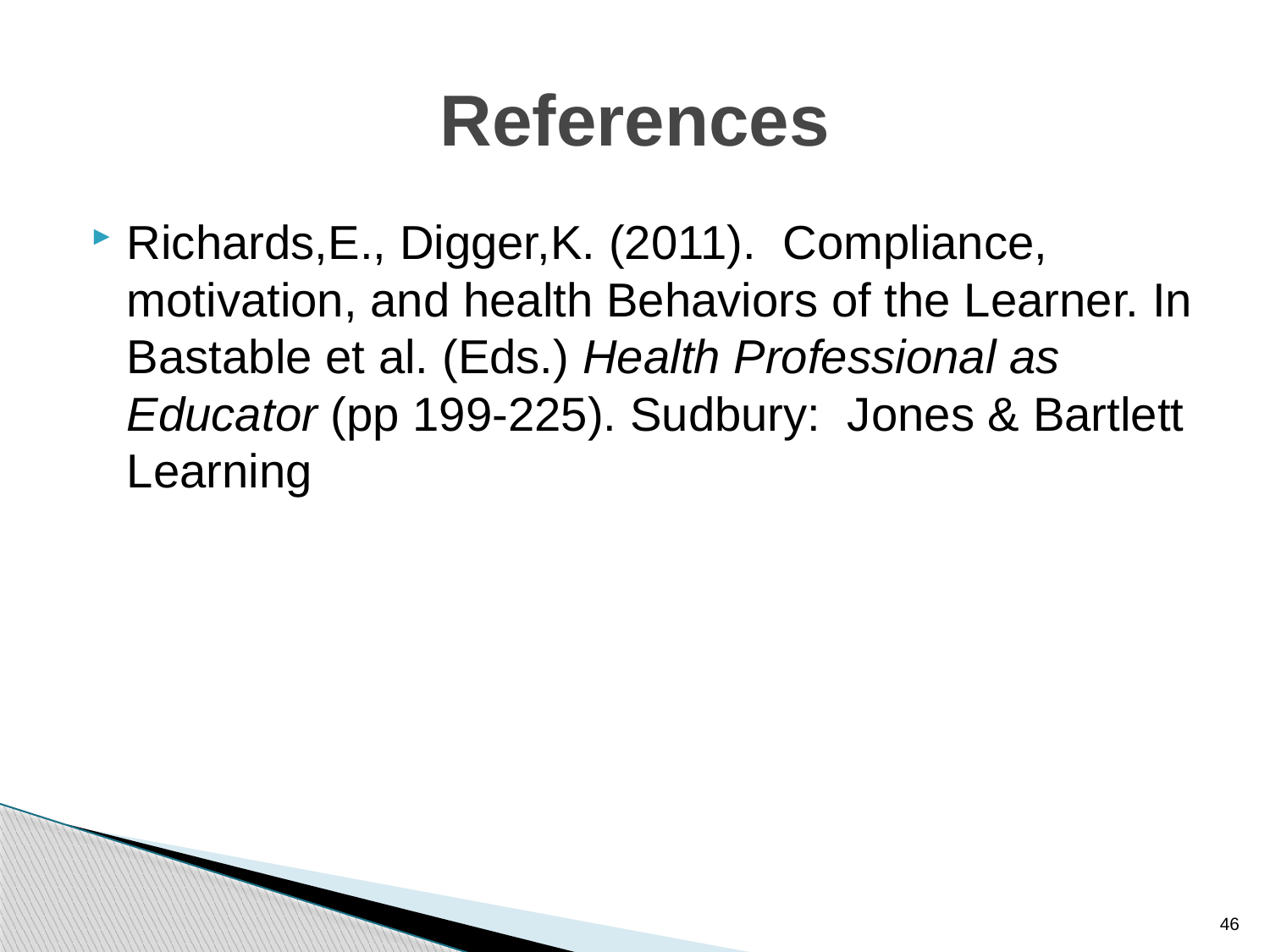

# References
Richards,E., Digger,K. (2011).  Compliance, motivation, and health Behaviors of the Learner. In Bastable et al. (Eds.) Health Professional as Educator (pp 199-225). Sudbury:  Jones & Bartlett Learning
46